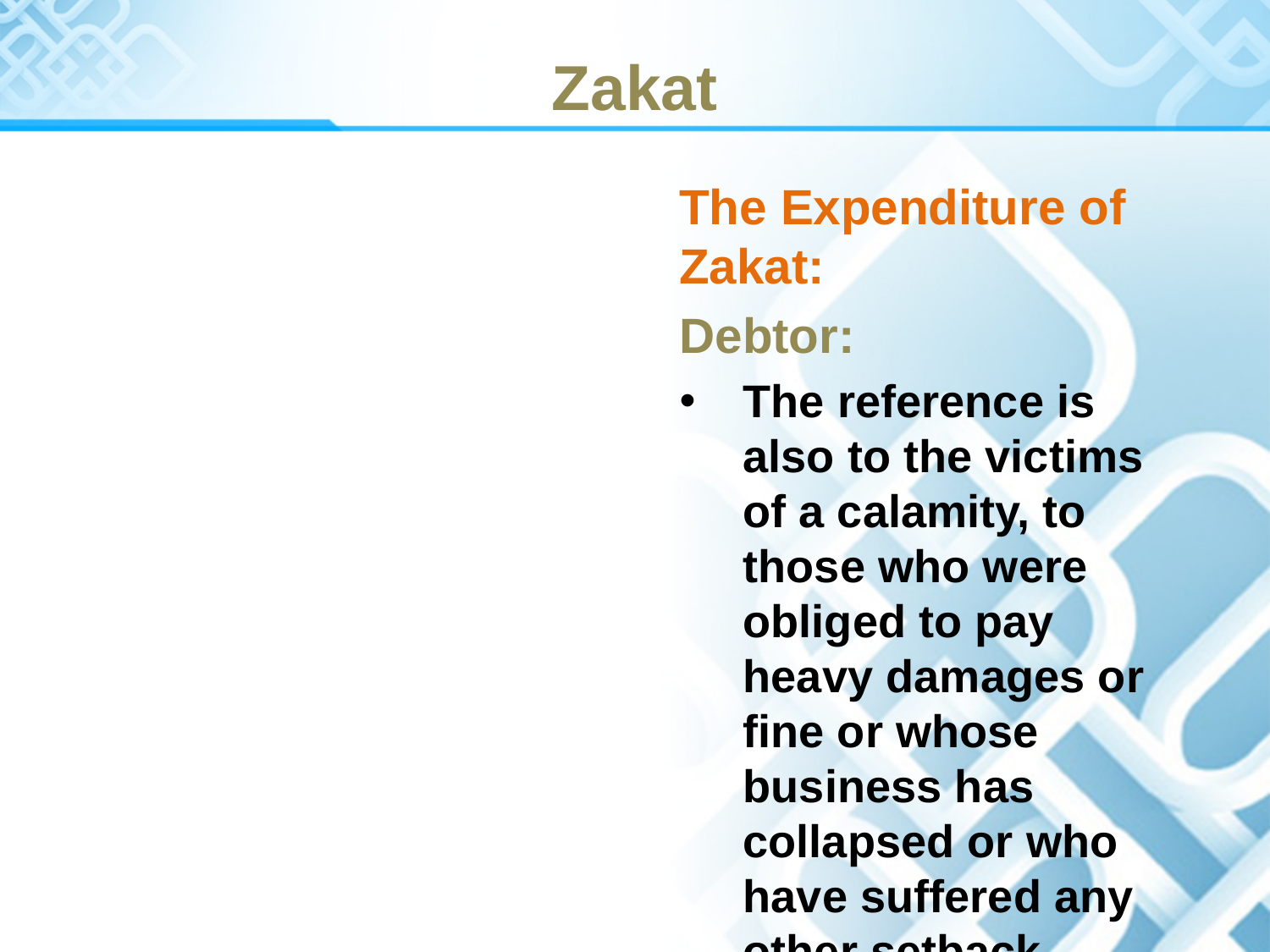

Zakat
The Expenditure of Zakat:
Debtor:
The reference is also to the victims of a calamity, to those who were obliged to pay heavy damages or fine or whose business has collapsed or who have suffered any other setback resulting in the loss of assets.